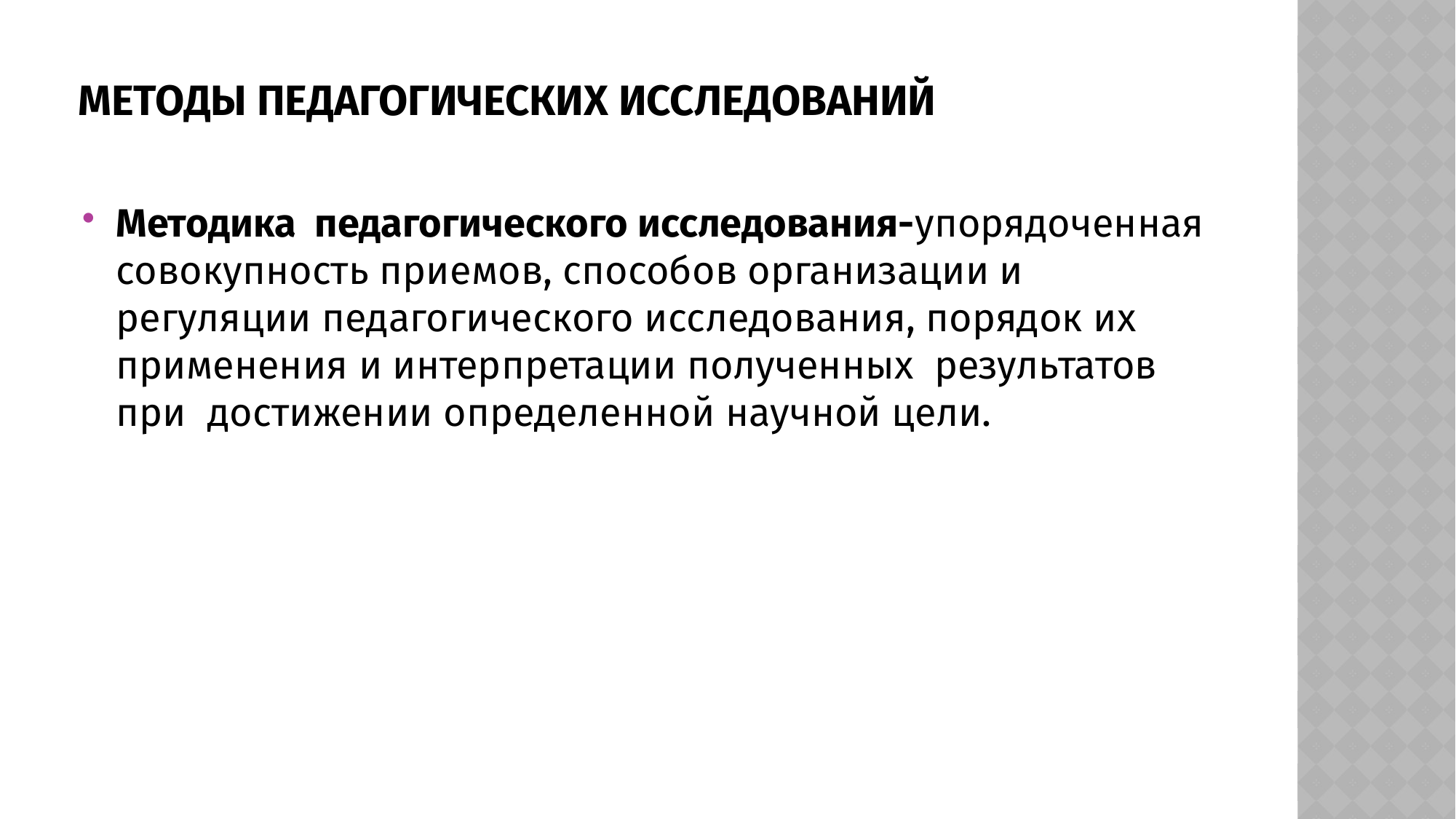

# Методы педагогических исследований
Методика  педагогического исследования-упорядоченная совокупность приемов, способов организации и регуляции педагогического исследования, порядок их применения и интерпретации полученных  результатов при  достижении определенной научной цели.